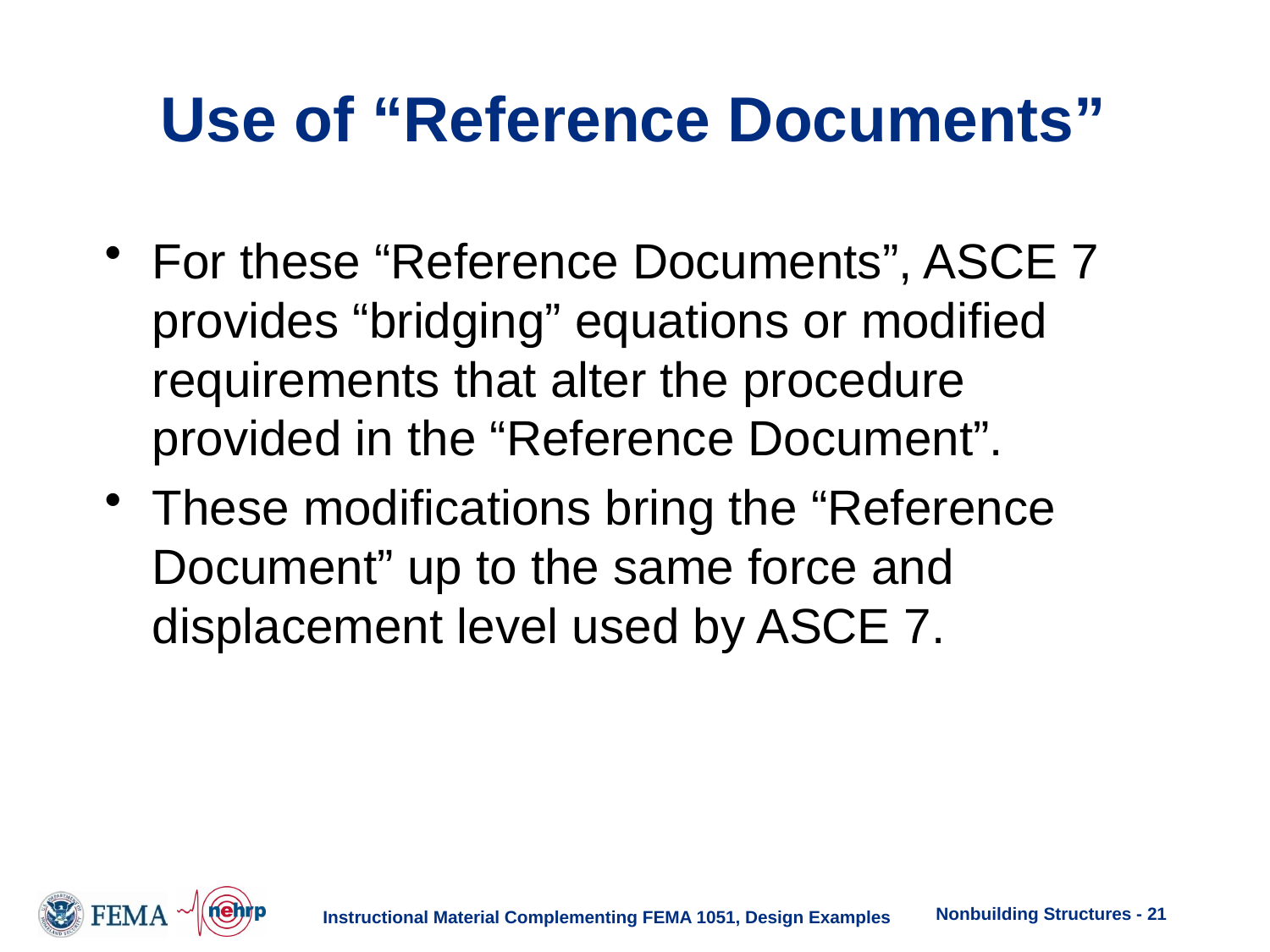

# Use of “Reference Documents”
For these “Reference Documents”, ASCE 7 provides “bridging” equations or modified requirements that alter the procedure provided in the “Reference Document”.
These modifications bring the “Reference Document” up to the same force and displacement level used by ASCE 7.
Nonbuilding Structures - 21
Instructional Material Complementing FEMA 1051, Design Examples